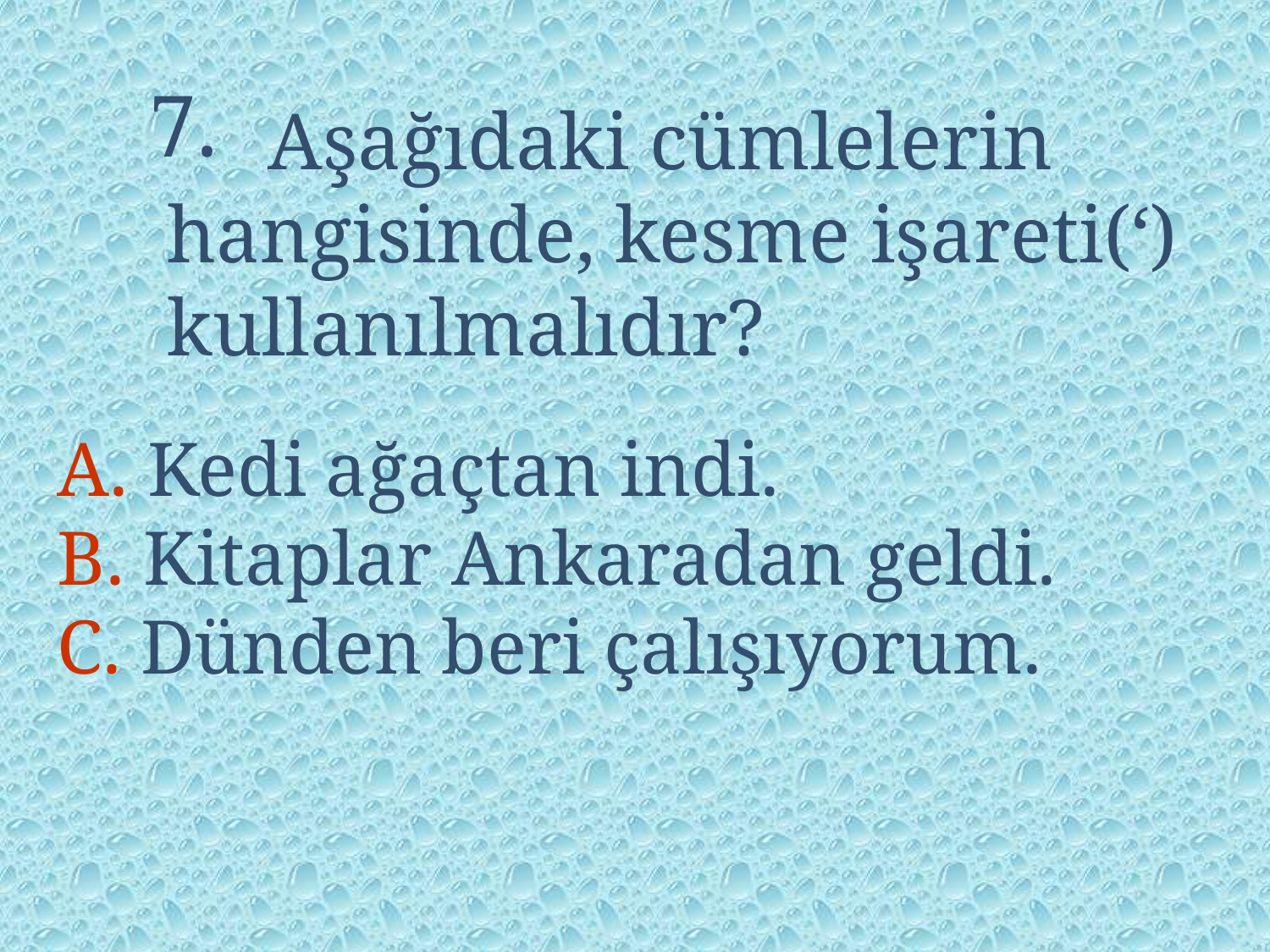

7.
     Aşağıdaki cümlelerin hangisinde, kesme işareti(‘) kullanılmalıdır?
A. Kedi ağaçtan indi.
B. Kitaplar Ankaradan geldi.
C. Dünden beri çalışıyorum.